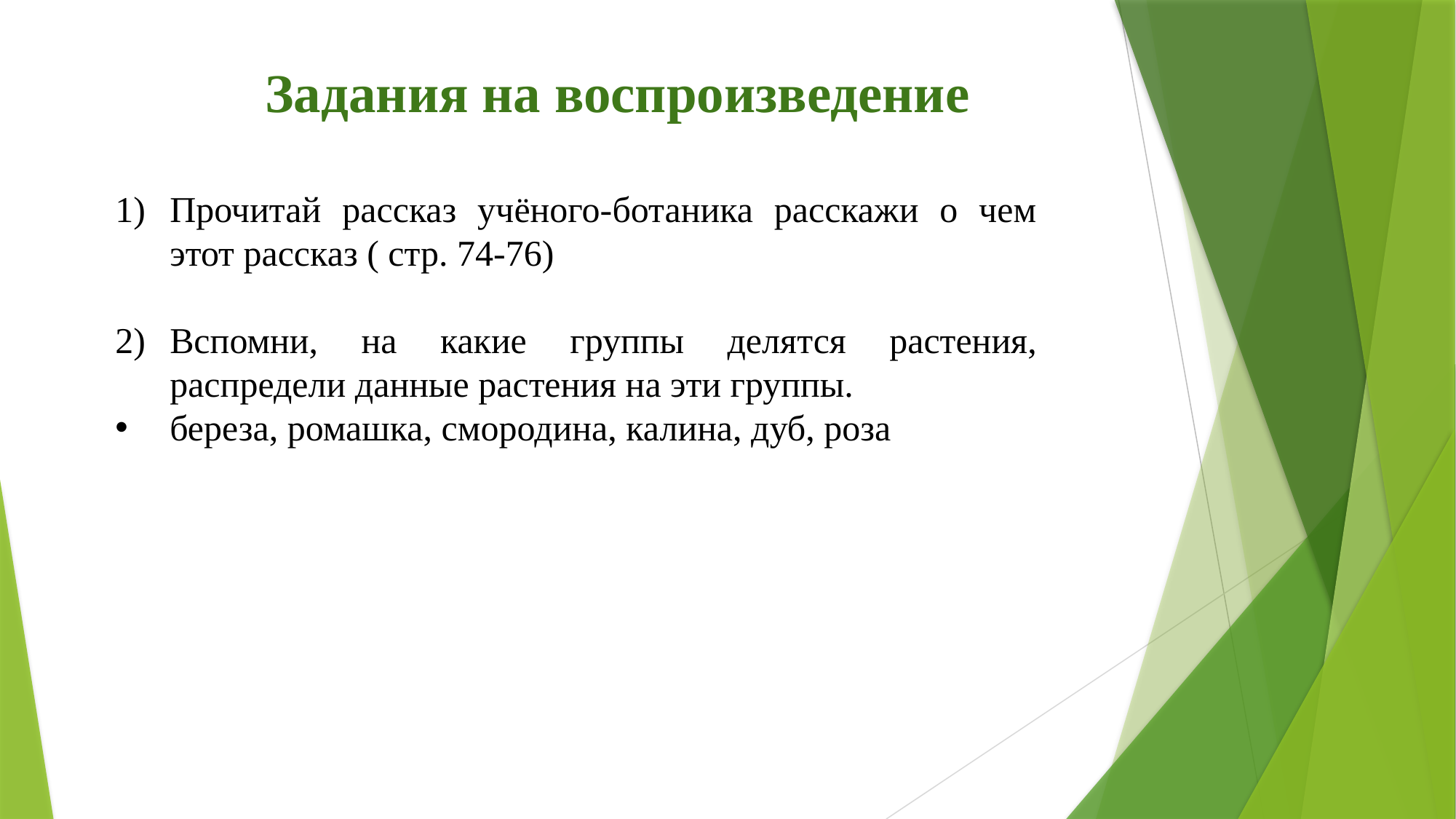

# Задания на воспроизведение
Прочитай рассказ учёного-ботаника расскажи о чем этот рассказ ( стр. 74-76)

Вспомни, на какие группы делятся растения, распредели данные растения на эти группы.
береза, ромашка, смородина, калина, дуб, роза